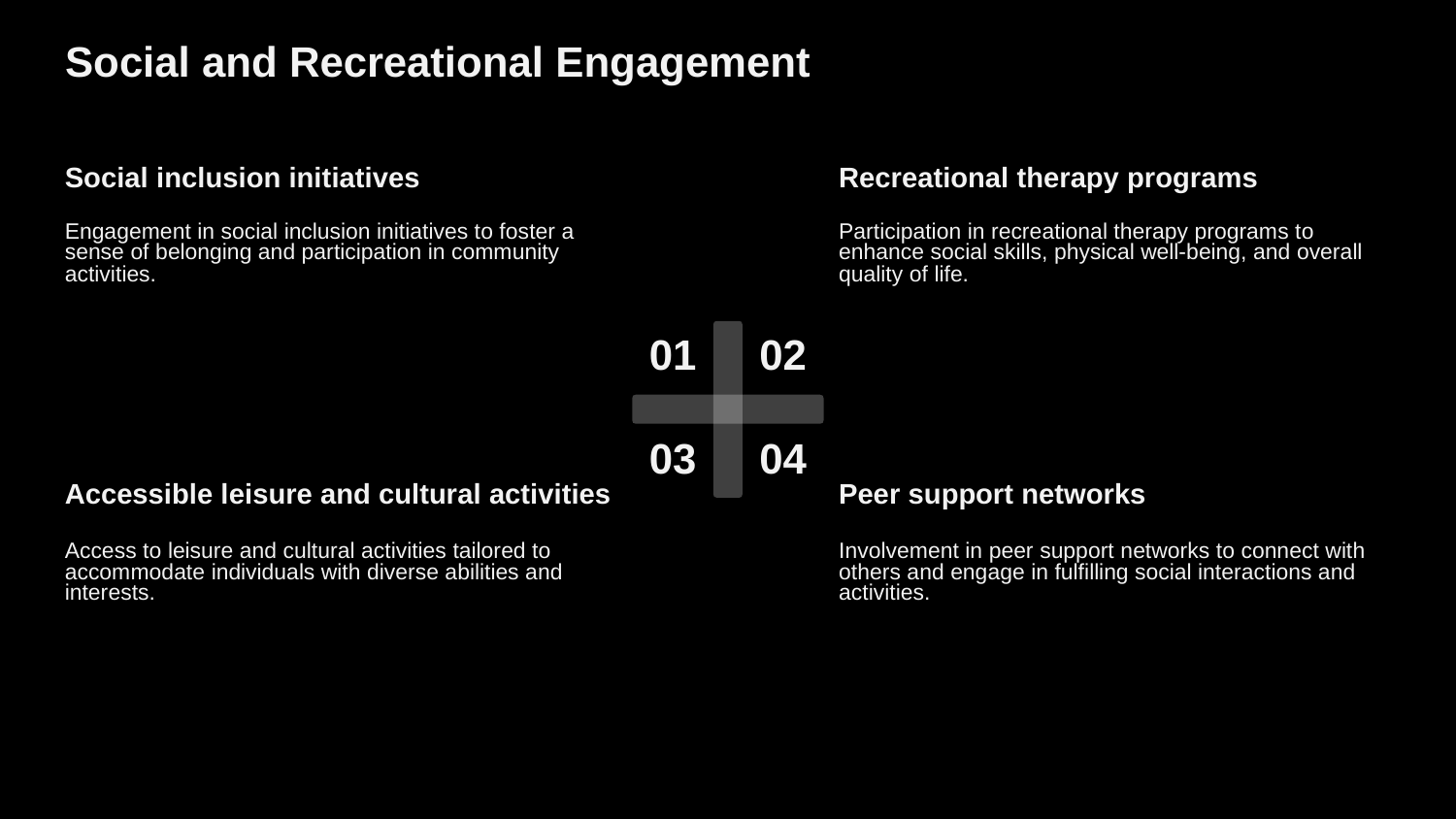

Social and Recreational Engagement
Social inclusion initiatives
Recreational therapy programs
Engagement in social inclusion initiatives to foster a sense of belonging and participation in community activities.
Participation in recreational therapy programs to enhance social skills, physical well-being, and overall quality of life.

01
02

03
04
Accessible leisure and cultural activities
Peer support networks
Access to leisure and cultural activities tailored to accommodate individuals with diverse abilities and interests.
Involvement in peer support networks to connect with others and engage in fulfilling social interactions and activities.